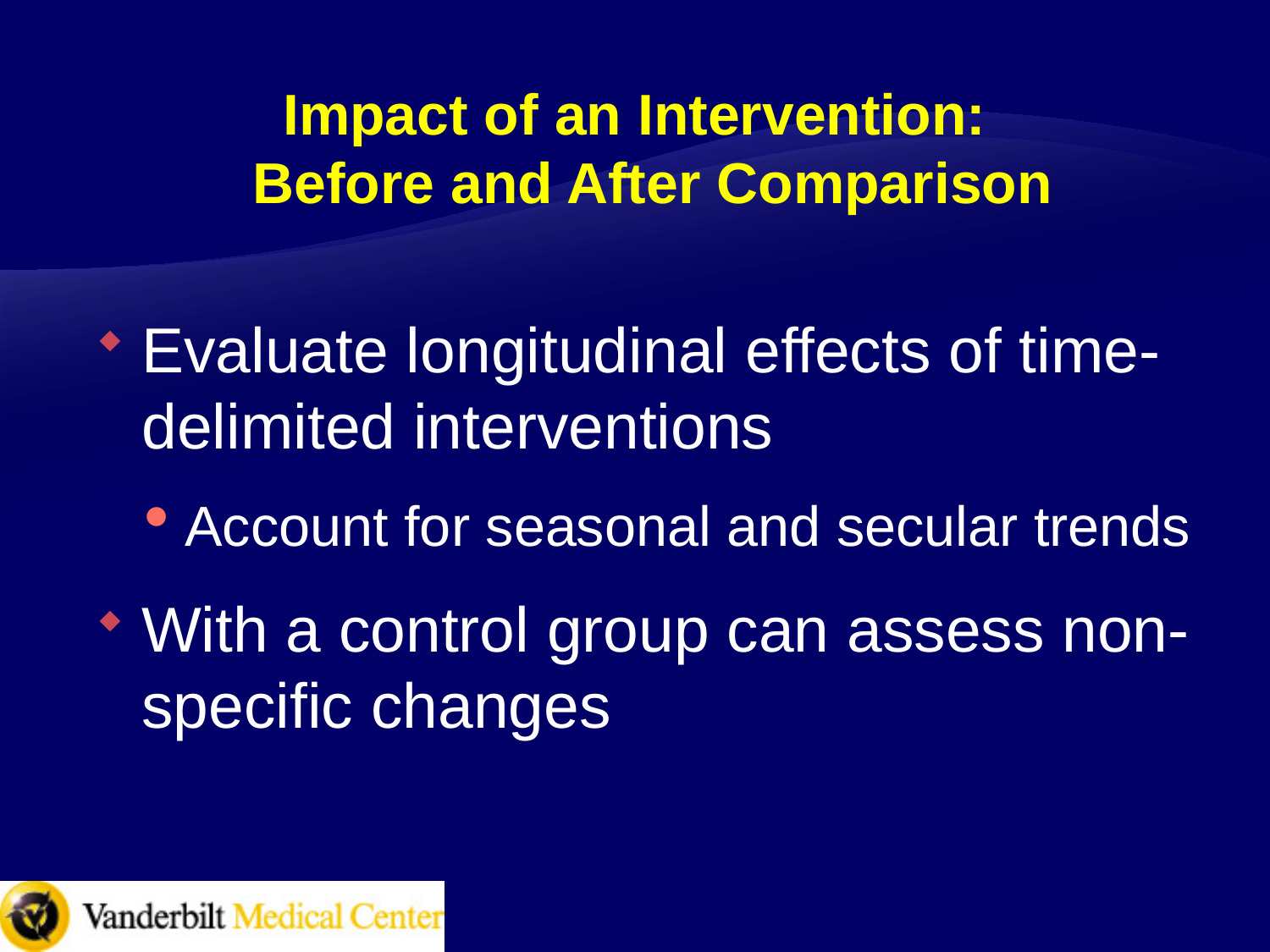

# Impact of an Intervention: Before and After Comparison
Evaluate longitudinal effects of time-delimited interventions
Account for seasonal and secular trends
With a control group can assess non-specific changes